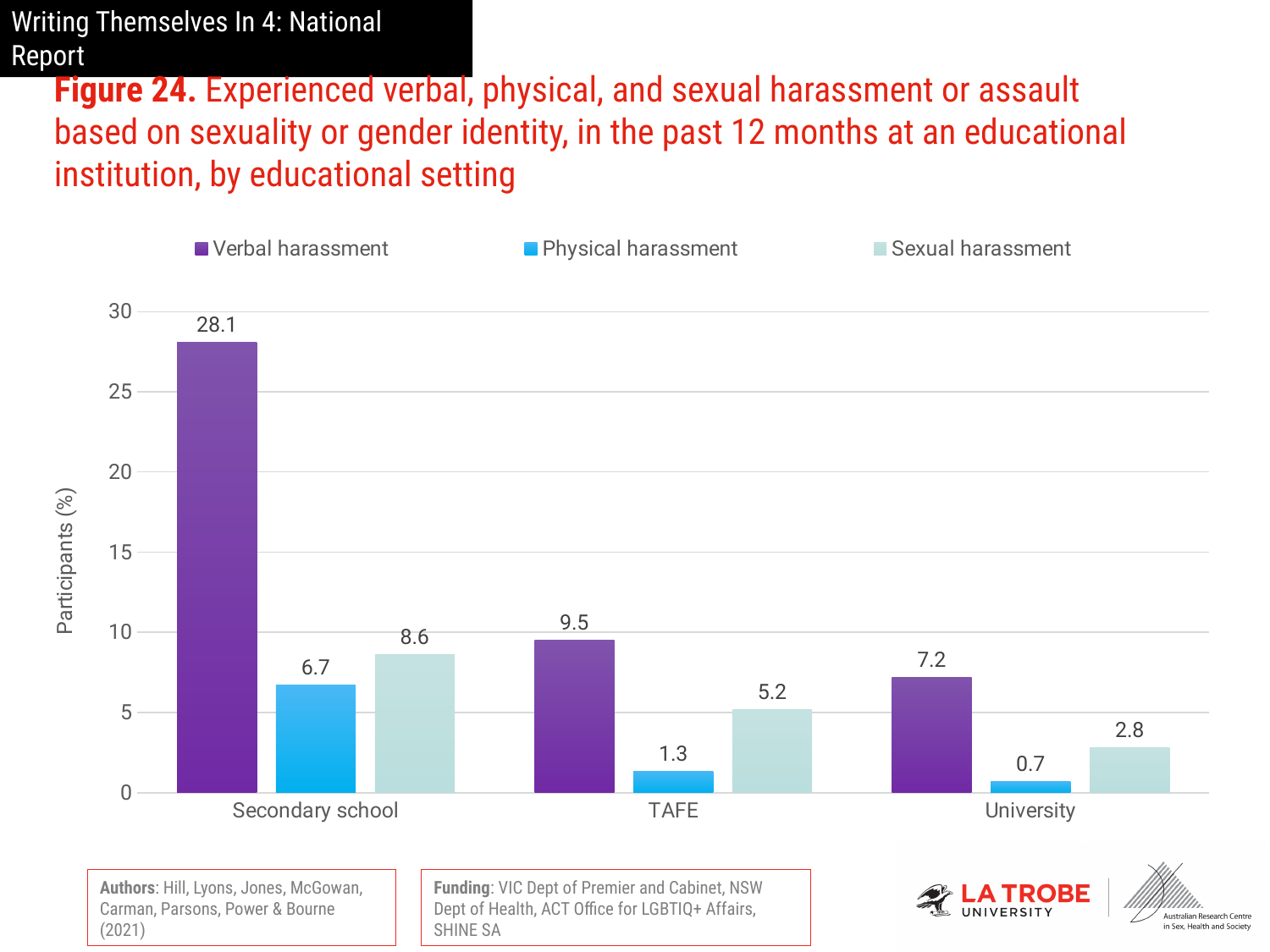

# Figure 24. Experienced verbal, physical, and sexual harassment or assault based on sexuality or gender identity, in the past 12 months at an educational institution, by educational setting

### Chart

| Category | Verbal harassment | Physical harassment | Sexual harassment |
|---|---|---|---|
| Secondary school | 28.1 | 6.7 | 8.6 |
| TAFE | 9.5 | 1.3 | 5.2 |
| University | 7.2 | 0.7 | 2.8 |